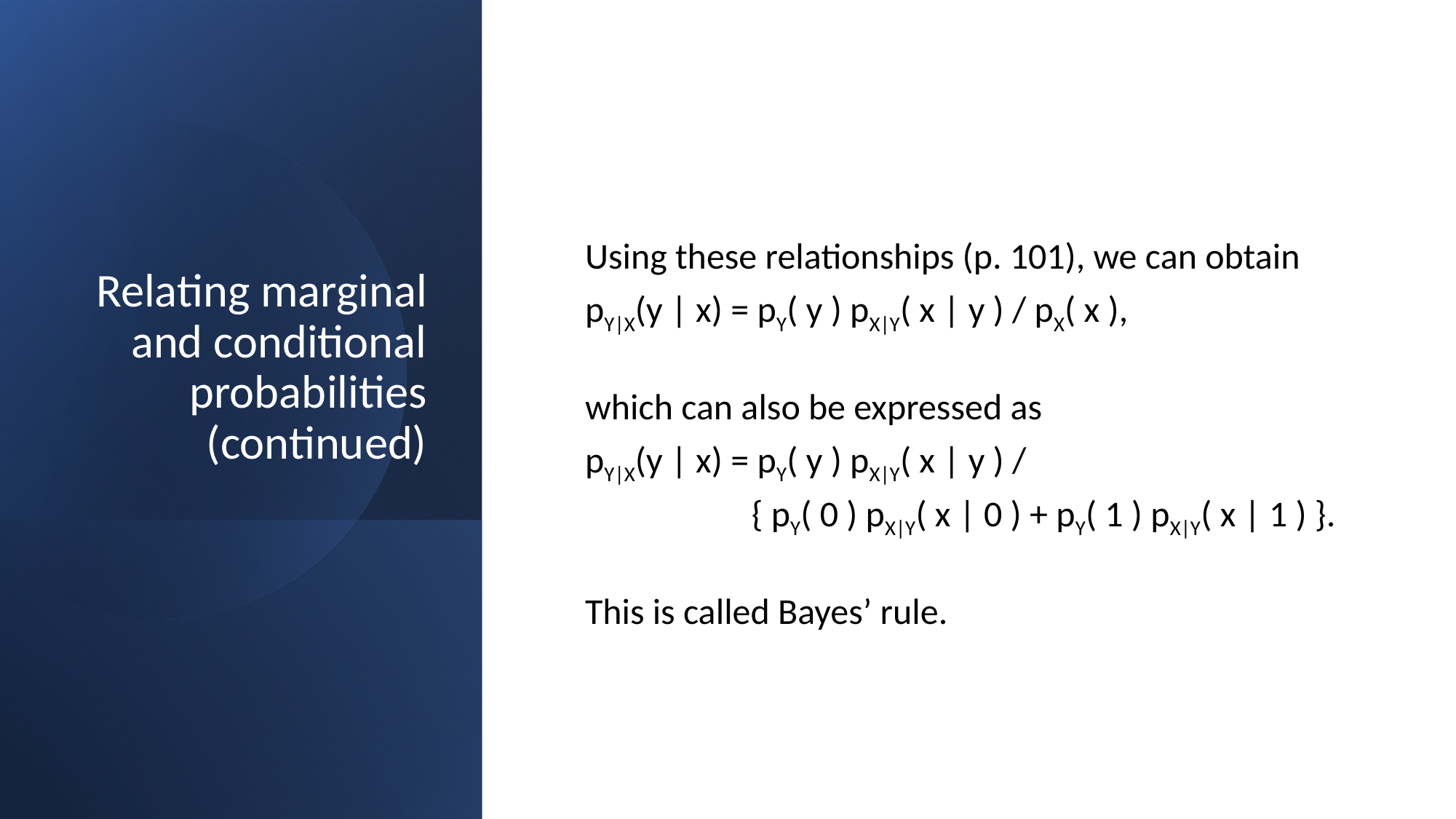

# Relating marginal and conditional probabilities (continued)

Using these relationships (p. 101), we can obtain
pY|X(y | x) = pY( y ) pX|Y( x | y ) / pX( x ),

which can also be expressed as
pY|X(y | x) = pY( y ) pX|Y( x | y ) /
	       { pY( 0 ) pX|Y( x | 0 ) + pY( 1 ) pX|Y( x | 1 ) }.

This is called Bayes’ rule.